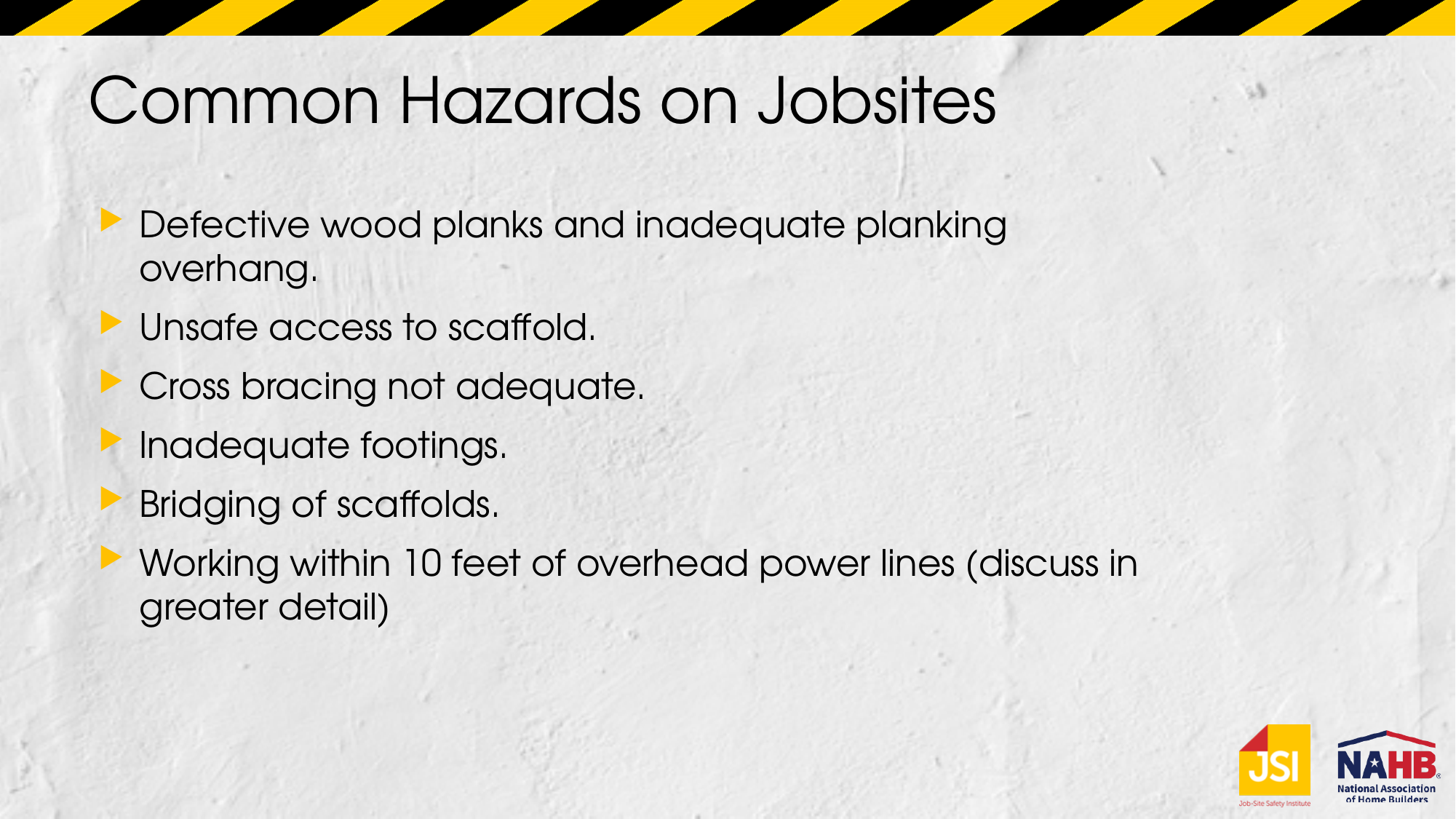

# Common Hazards on Jobsites
Defective wood planks and inadequate planking overhang.
Unsafe access to scaffold.
Cross bracing not adequate.
Inadequate footings.
Bridging of scaffolds.
Working within 10 feet of overhead power lines (discuss in greater detail)